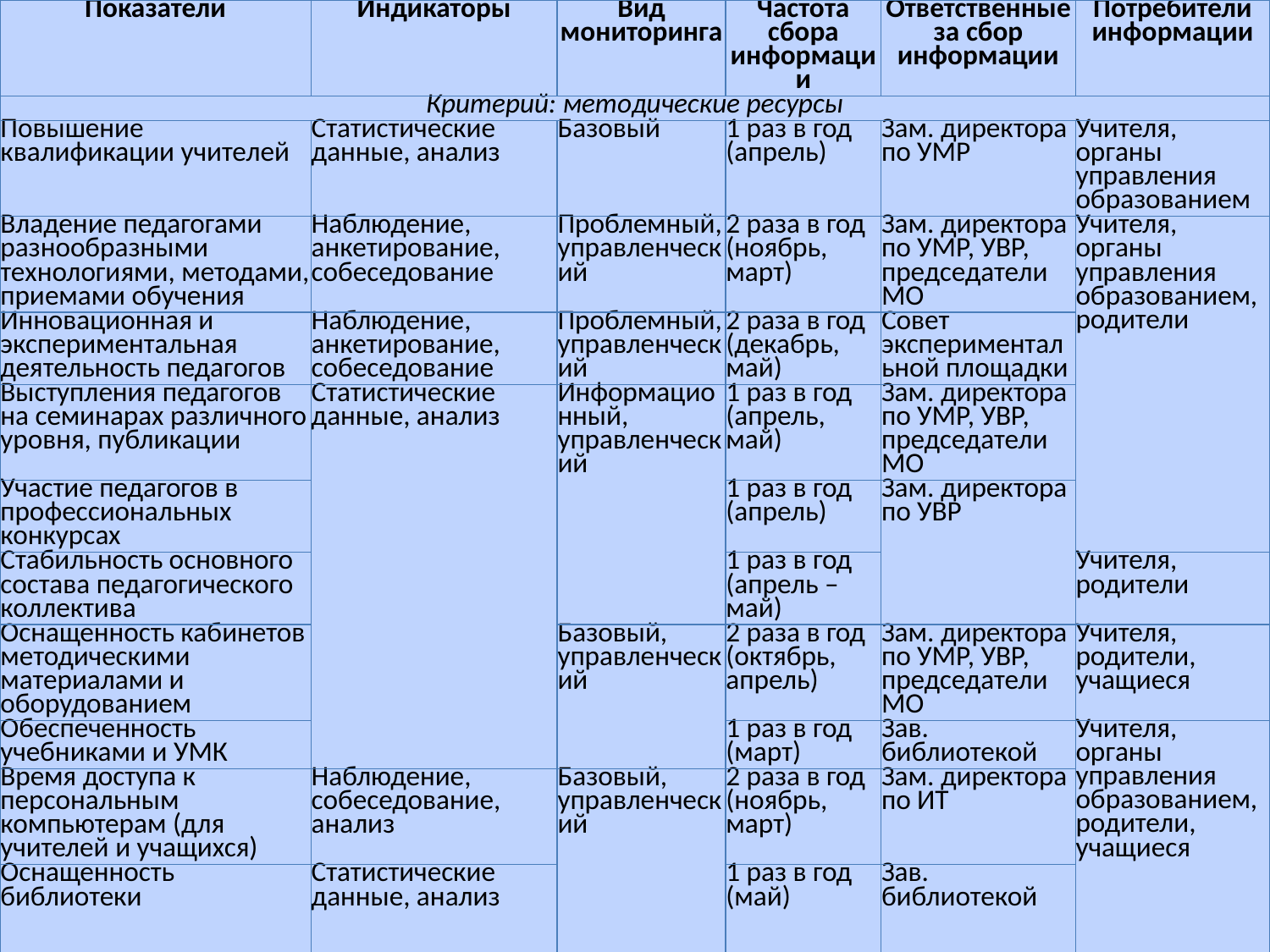

| Показатели | Индикаторы | Вид мониторинга | Частота сбора информации | Ответственные за сбор информации | Потребители информации |
| --- | --- | --- | --- | --- | --- |
| Критерий: методические ресурсы |  |  |  |  |  |
| Повышение квалификации учителей | Статистические данные, анализ | Базовый | 1 раз в год (апрель) | Зам. директора по УМР | Учителя, органы управления образованием |
| Владение педагогами разнообразными технологиями, методами, приемами обучения | Наблюдение, анкетирование, собеседование | Проблемный, управленческий | 2 раза в год (ноябрь, март) | Зам. директора по УМР, УВР, председатели МО | Учителя, органы управления образованием, родители |
| Инновационная и экспериментальная деятельность педагогов | Наблюдение, анкетирование, собеседование | Проблемный, управленческий | 2 раза в год (декабрь, май) | Совет экспериментальной площадки |  |
| Выступления педагогов на семинарах различного уровня, публикации | Статистические данные, анализ | Информационный, управленческий | 1 раз в год (апрель, май) | Зам. директора по УМР, УВР, председатели МО |  |
| Участие педагогов в профессиональных конкурсах |  |  | 1 раз в год (апрель) | Зам. директора по УВР |  |
| Стабильность основного состава педагогического коллектива |  |  | 1 раз в год (апрель – май) |  | Учителя, родители |
| Оснащенность кабинетов методическими материалами и оборудованием |  | Базовый, управленческий | 2 раза в год (октябрь, апрель) | Зам. директора по УМР, УВР, председатели МО | Учителя, родители, учащиеся |
| Обеспеченность учебниками и УМК |  |  | 1 раз в год (март) | Зав. библиотекой | Учителя, органы управления образованием, родители, учащиеся |
| Время доступа к персональным компьютерам (для учителей и учащихся) | Наблюдение, собеседование, анализ | Базовый, управленческий | 2 раза в год (ноябрь, март) | Зам. директора по ИТ |  |
| Оснащенность библиотеки | Статистические данные, анализ |  | 1 раз в год (май) | Зав. библиотекой |  |
Мониторинг условий достижения образовательных результатов